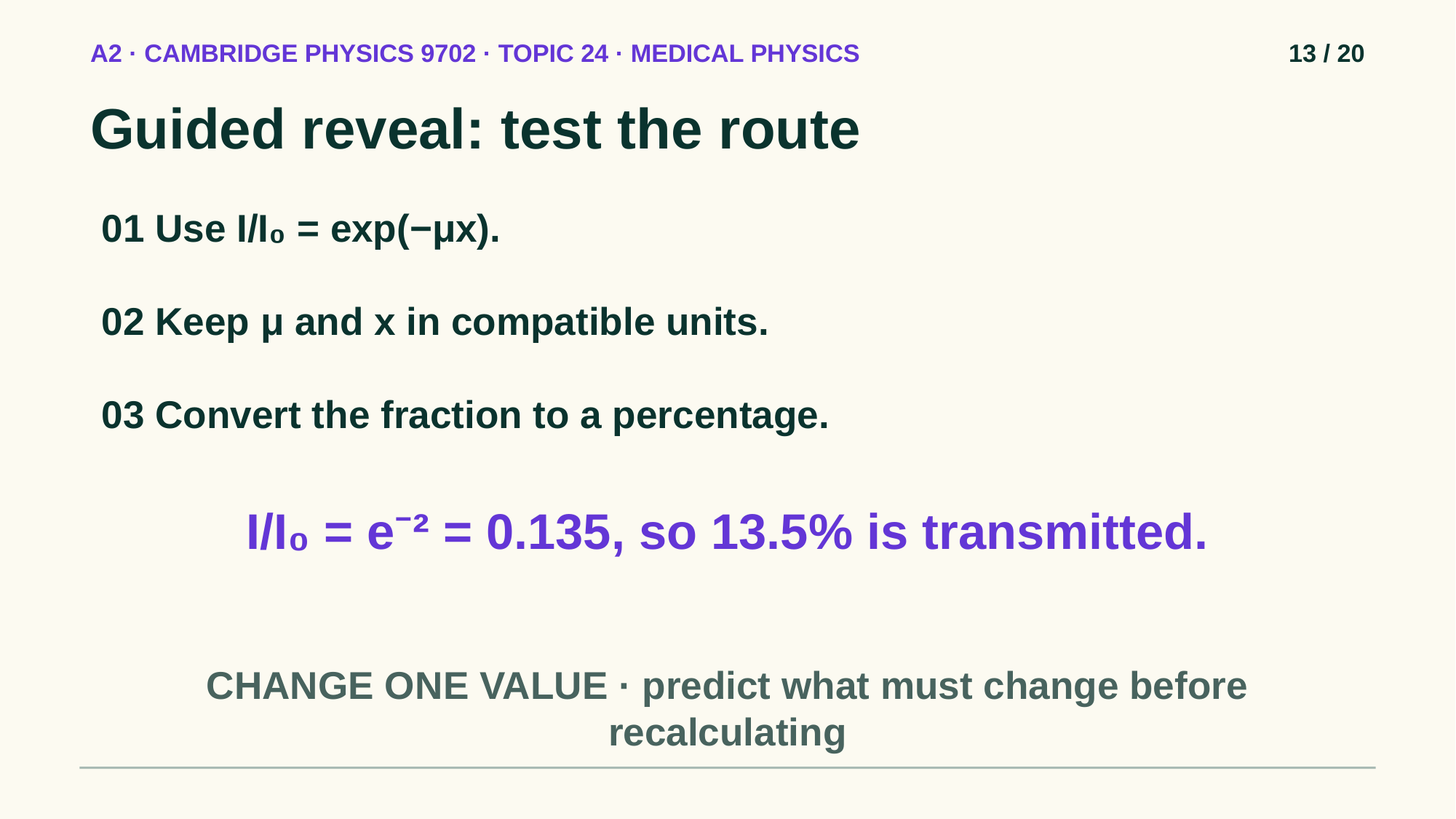

A2 · CAMBRIDGE PHYSICS 9702 · TOPIC 24 · MEDICAL PHYSICS
13 / 20
Guided reveal: test the route
01 Use I/I₀ = exp(−μx).
02 Keep μ and x in compatible units.
03 Convert the fraction to a percentage.
I/I₀ = e⁻² = 0.135, so 13.5% is transmitted.
CHANGE ONE VALUE · predict what must change before recalculating